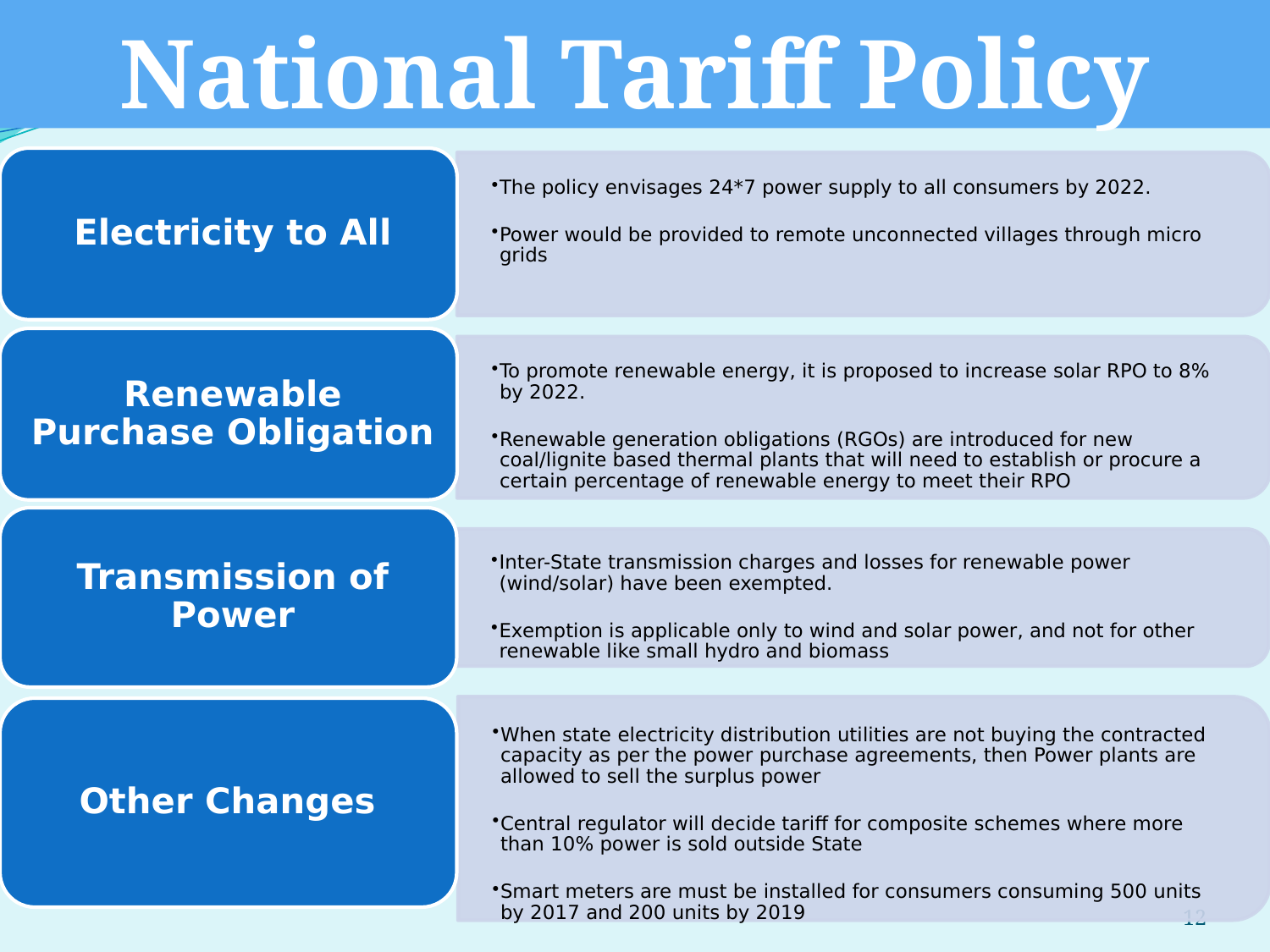

National Tariff Policy
The policy envisages 24*7 power supply to all consumers by 2022.
Power would be provided to remote unconnected villages through micro grids
Electricity to All
To promote renewable energy, it is proposed to increase solar RPO to 8% by 2022.
Renewable generation obligations (RGOs) are introduced for new coal/lignite based thermal plants that will need to establish or procure a certain percentage of renewable energy to meet their RPO
Renewable Purchase Obligation
Inter-State transmission charges and losses for renewable power (wind/solar) have been exempted.
Exemption is applicable only to wind and solar power, and not for other renewable like small hydro and biomass
Transmission of Power
When state electricity distribution utilities are not buying the contracted capacity as per the power purchase agreements, then Power plants are allowed to sell the surplus power
Central regulator will decide tariff for composite schemes where more than 10% power is sold outside State

Smart meters are must be installed for consumers consuming 500 units by 2017 and 200 units by 2019
Other Changes
12